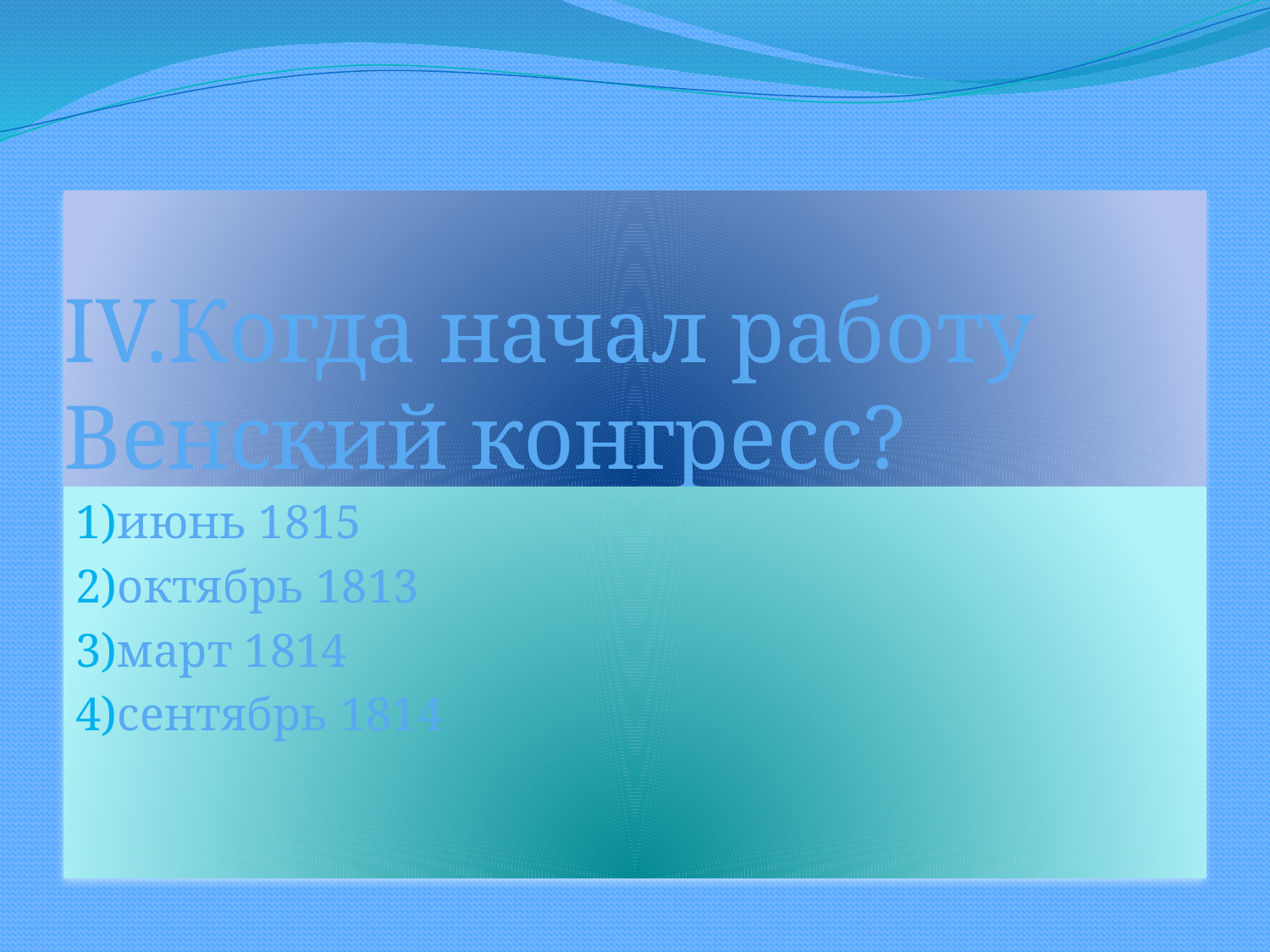

# IV.Когда начал работу Венский конгресс?
1)июнь 1815
2)октябрь 1813
3)март 1814
4)сентябрь 1814